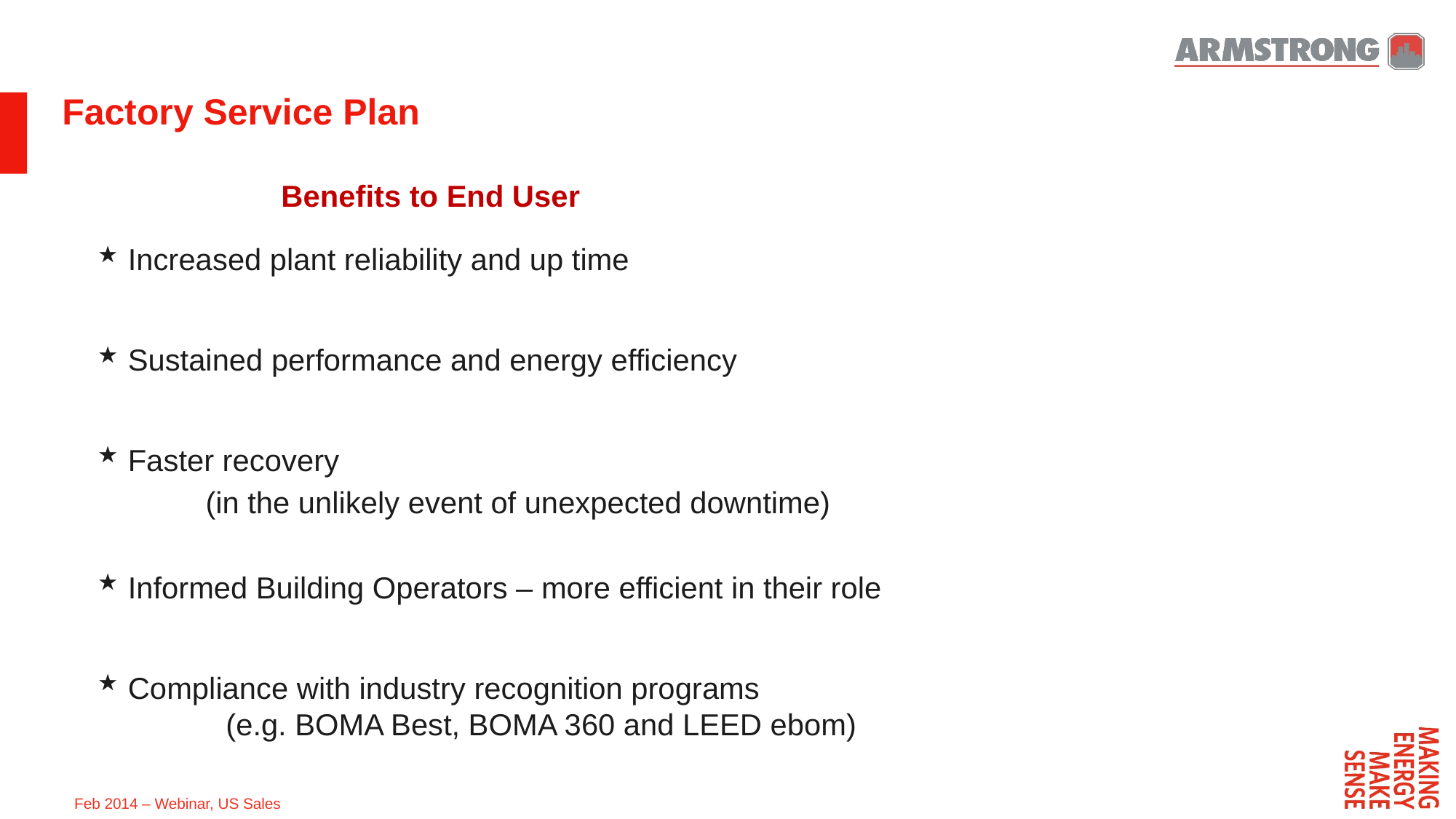

# Factory Service Plan
Benefits to End User

 Increased plant reliability and up time

 Sustained performance and energy efficiency

 Faster recovery
	(in the unlikely event of unexpected downtime)

 Informed Building Operators – more efficient in their role

 Compliance with industry recognition programs
	(e.g. BOMA Best, BOMA 360 and LEED ebom)